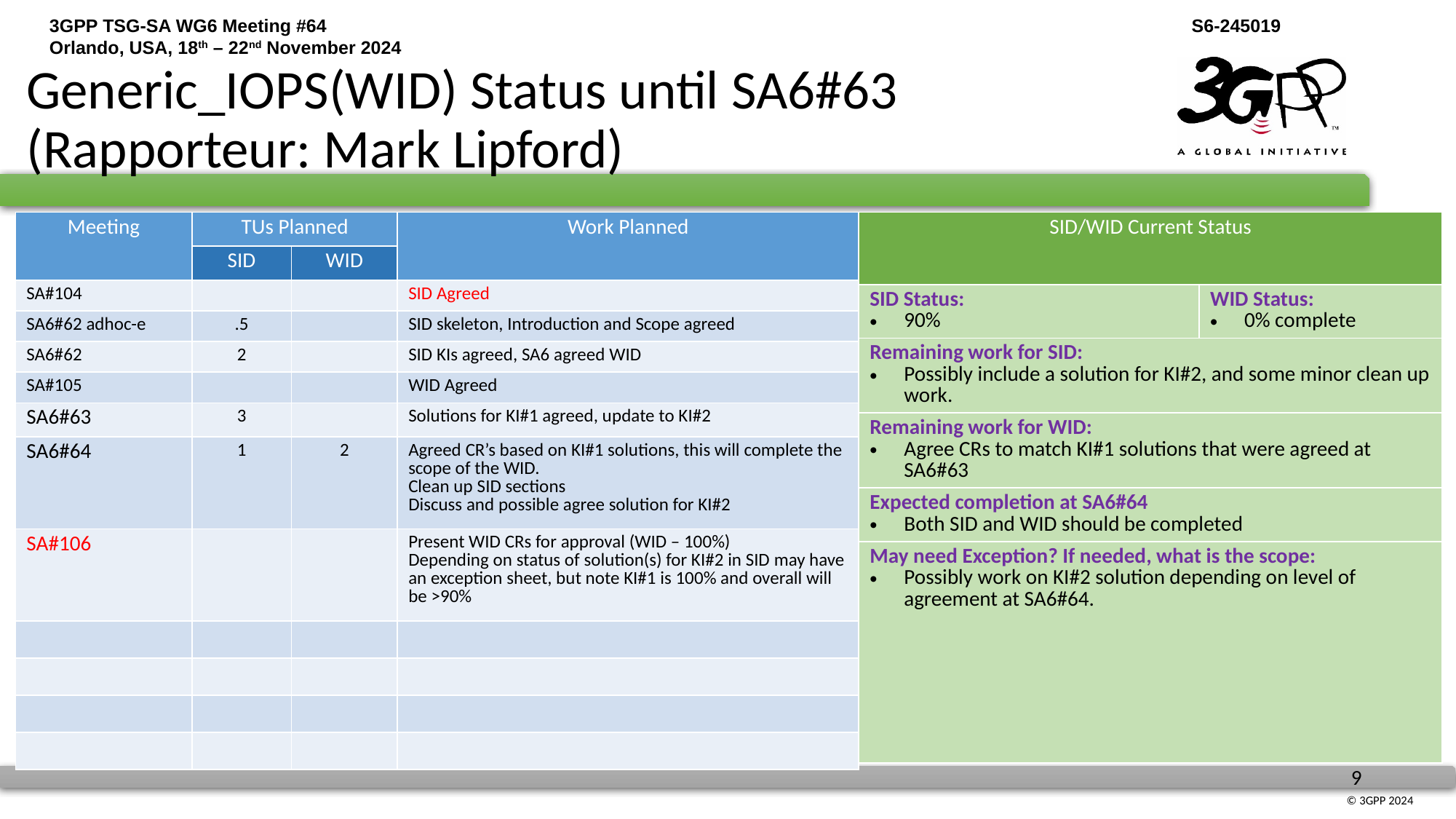

# Generic_IOPS(WID) Status until SA6#63 (Rapporteur: Mark Lipford)
| Meeting | TUs Planned |  | Work Planned |
| --- | --- | --- | --- |
|  | SID | WID |  |
| SA#104 |  |  | SID Agreed |
| SA6#62 adhoc-e | .5 |  | SID skeleton, Introduction and Scope agreed |
| SA6#62 | 2 |  | SID KIs agreed, SA6 agreed WID |
| SA#105 |  |  | WID Agreed |
| SA6#63 | 3 |  | Solutions for KI#1 agreed, update to KI#2 |
| SA6#64 | 1 | 2 | Agreed CR’s based on KI#1 solutions, this will complete the scope of the WID. Clean up SID sections Discuss and possible agree solution for KI#2 |
| SA#106 |  |  | Present WID CRs for approval (WID – 100%) Depending on status of solution(s) for KI#2 in SID may have an exception sheet, but note KI#1 is 100% and overall will be >90% |
|  |  |  |  |
|  |  |  |  |
|  |  |  |  |
|  |  |  |  |
| SID/WID Current Status |  |
| --- | --- |
| SID Status: 90% | WID Status: 0% complete |
| Remaining work for SID: Possibly include a solution for KI#2, and some minor clean up work. |  |
| Remaining work for WID: Agree CRs to match KI#1 solutions that were agreed at SA6#63 |  |
| Expected completion at SA6#64 Both SID and WID should be completed |  |
| May need Exception? If needed, what is the scope: Possibly work on KI#2 solution depending on level of agreement at SA6#64. |  |